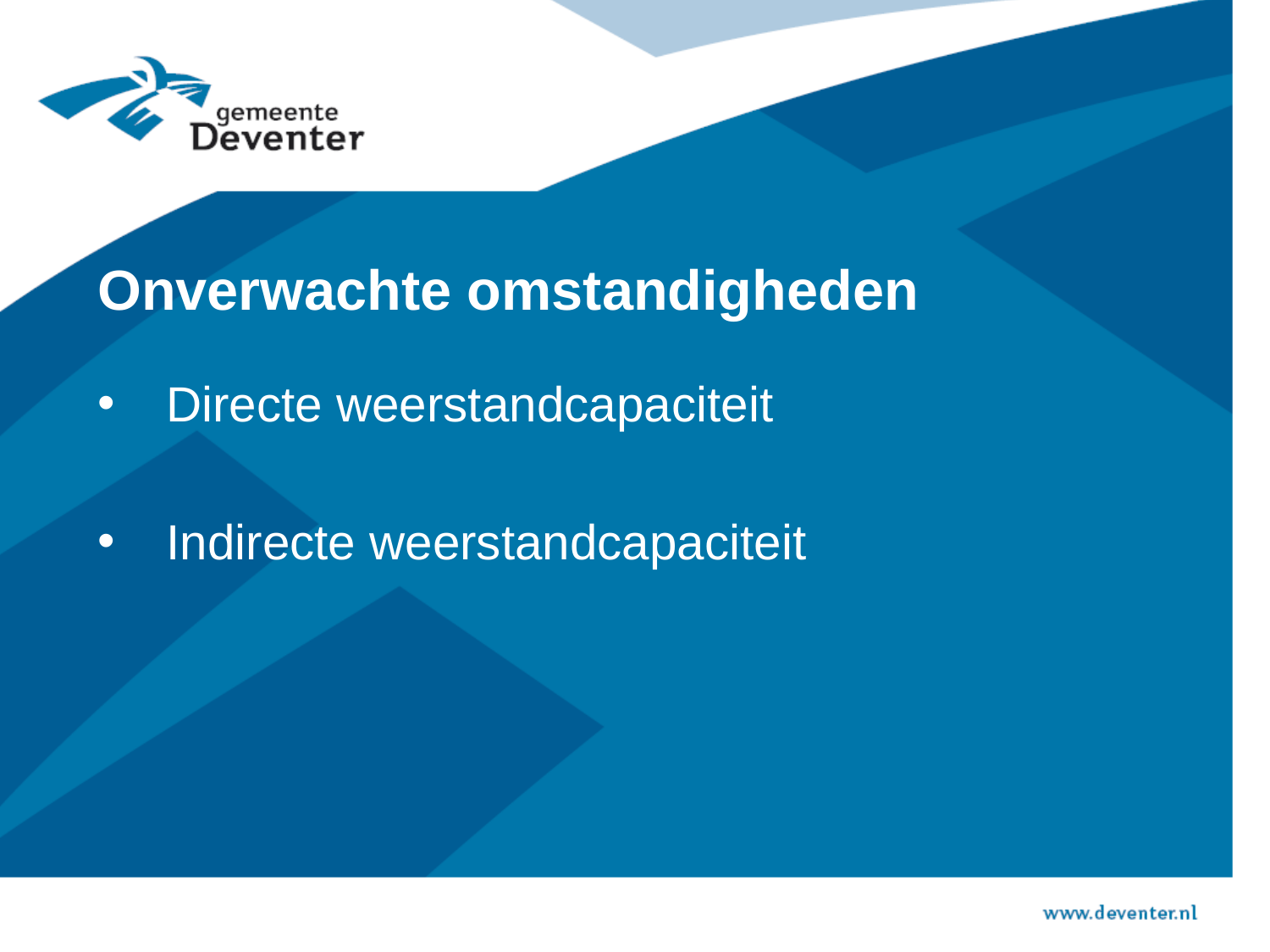

# Onverwachte omstandigheden
Directe weerstandcapaciteit

Indirecte weerstandcapaciteit